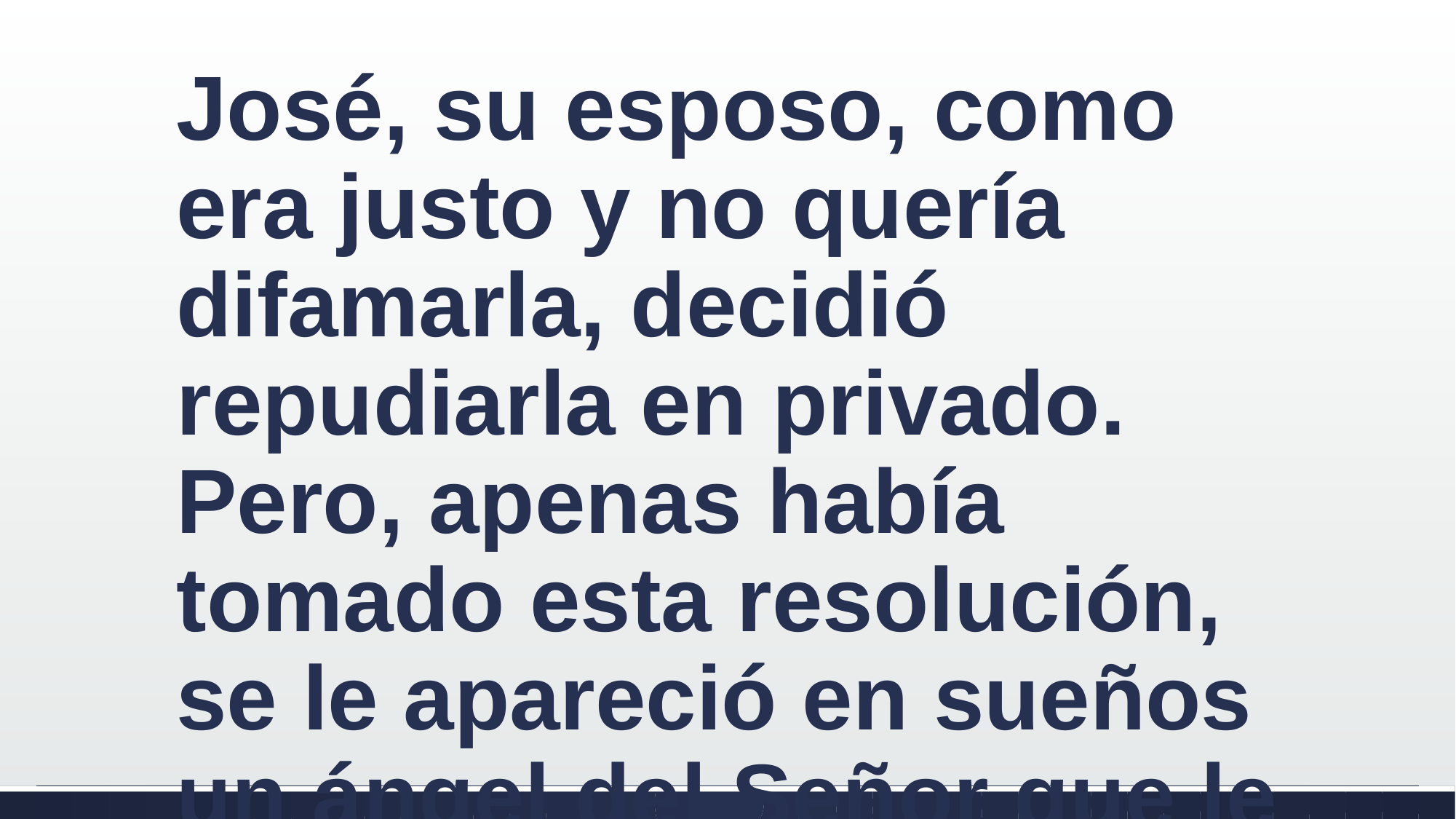

#
José, su esposo, como era justo y no quería difamarla, decidió repudiarla en privado. Pero, apenas había tomado esta resolución, se le apareció en sueños un ángel del Señor que le dijo: